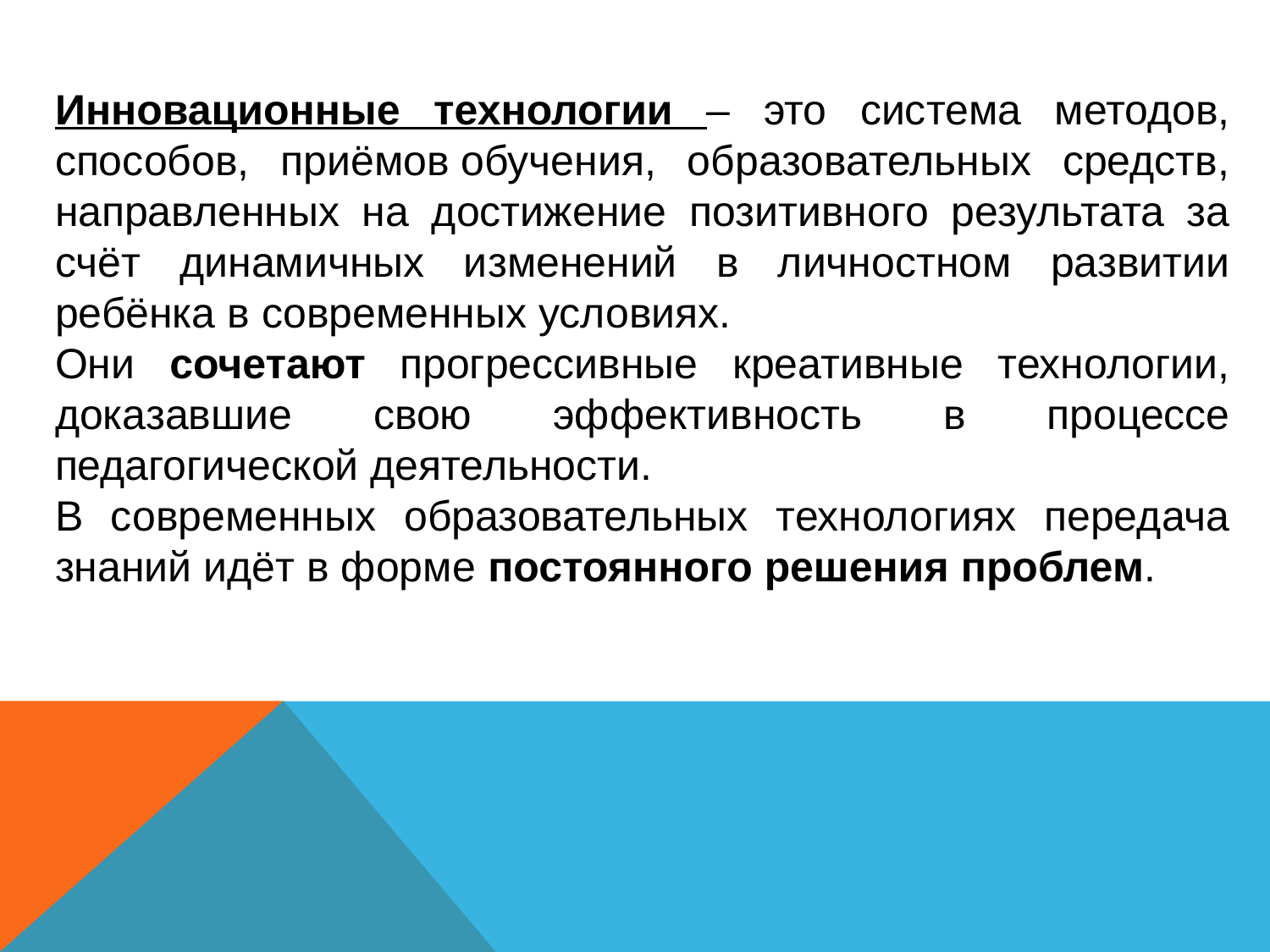

Инновационные технологии – это система методов, способов, приёмов обучения, образовательных средств, направленных на достижение позитивного результата за счёт динамичных изменений в личностном развитии ребёнка в современных условиях.
Они сочетают прогрессивные креативные технологии, доказавшие свою эффективность в процессе педагогической деятельности.
В современных образовательных технологиях передача знаний идёт в форме постоянного решения проблем.